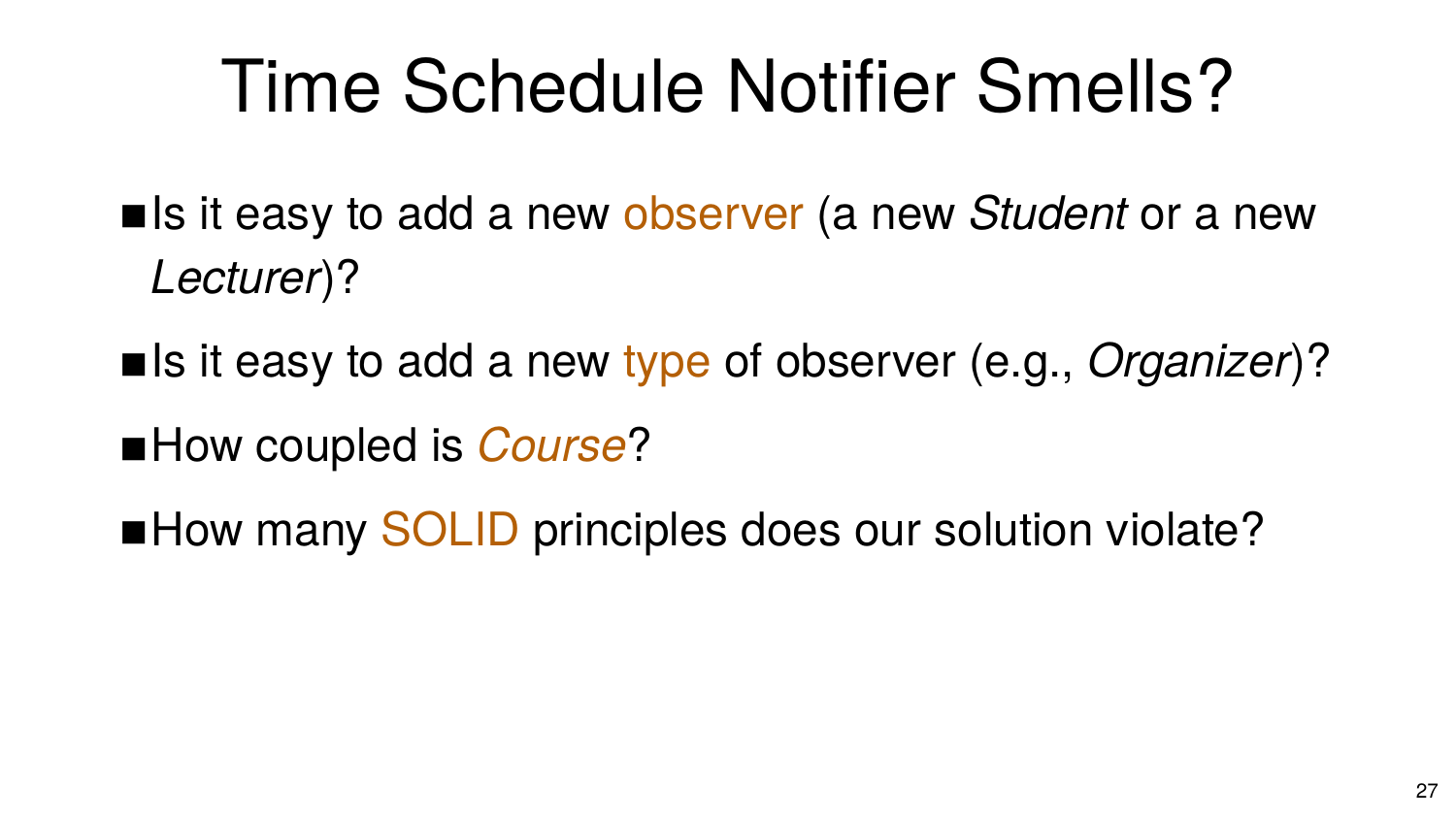

# Time Schedule Notifier Smells?
Is it easy to add a new observer (a new Student or a new Lecturer)?
Is it easy to add a new type of observer (e.g., Organizer)?
How coupled is Course?
How many SOLID principles does our solution violate?
27